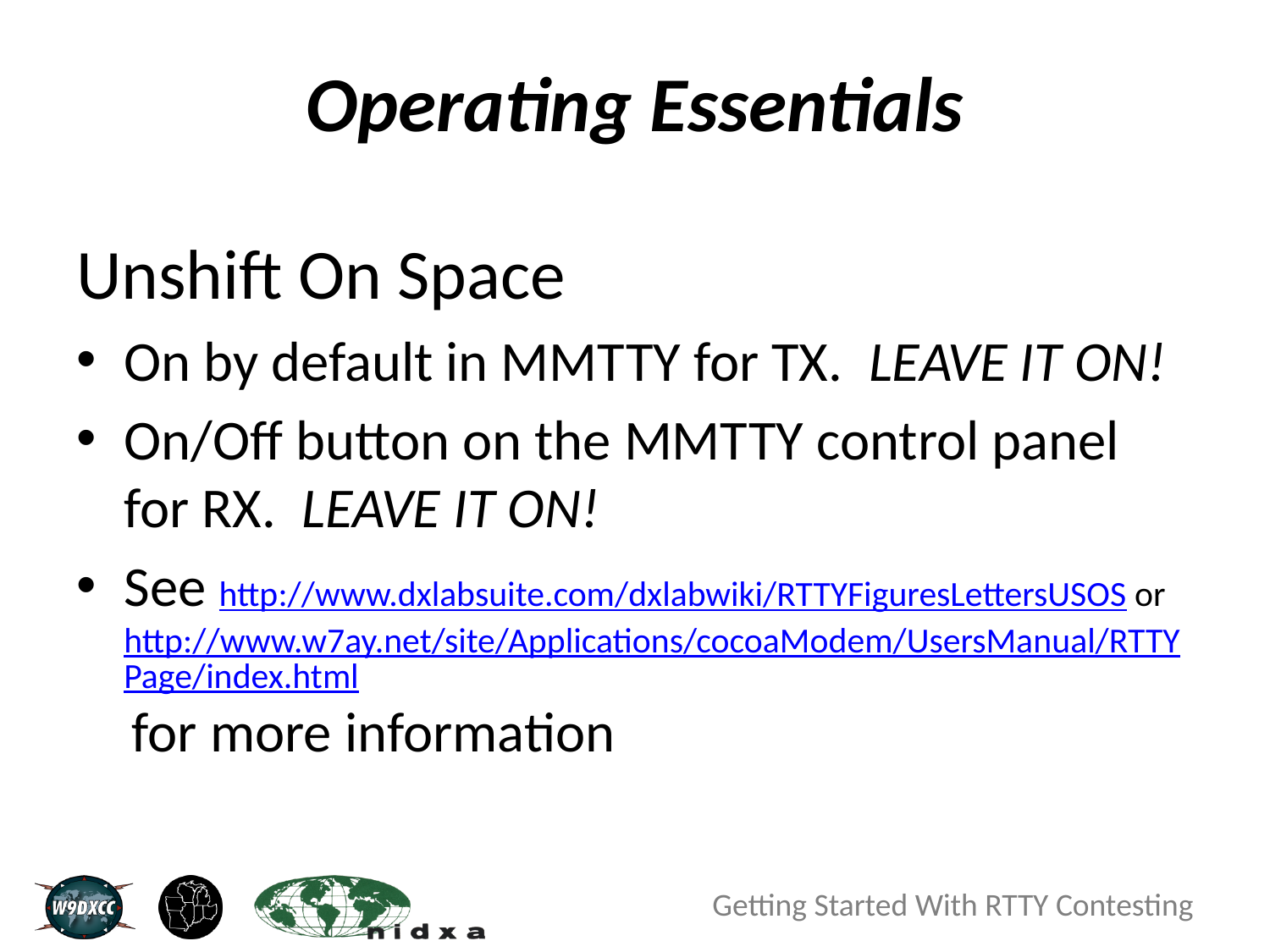

# Operating Essentials
Unshift On Space
On by default in MMTTY for TX.  LEAVE IT ON!
On/Off button on the MMTTY control panel for RX.  LEAVE IT ON!
See http://www.dxlabsuite.com/dxlabwiki/RTTYFiguresLettersUSOS or http://www.w7ay.net/site/Applications/cocoaModem/UsersManual/RTTYPage/index.html for more information
Getting Started With RTTY Contesting